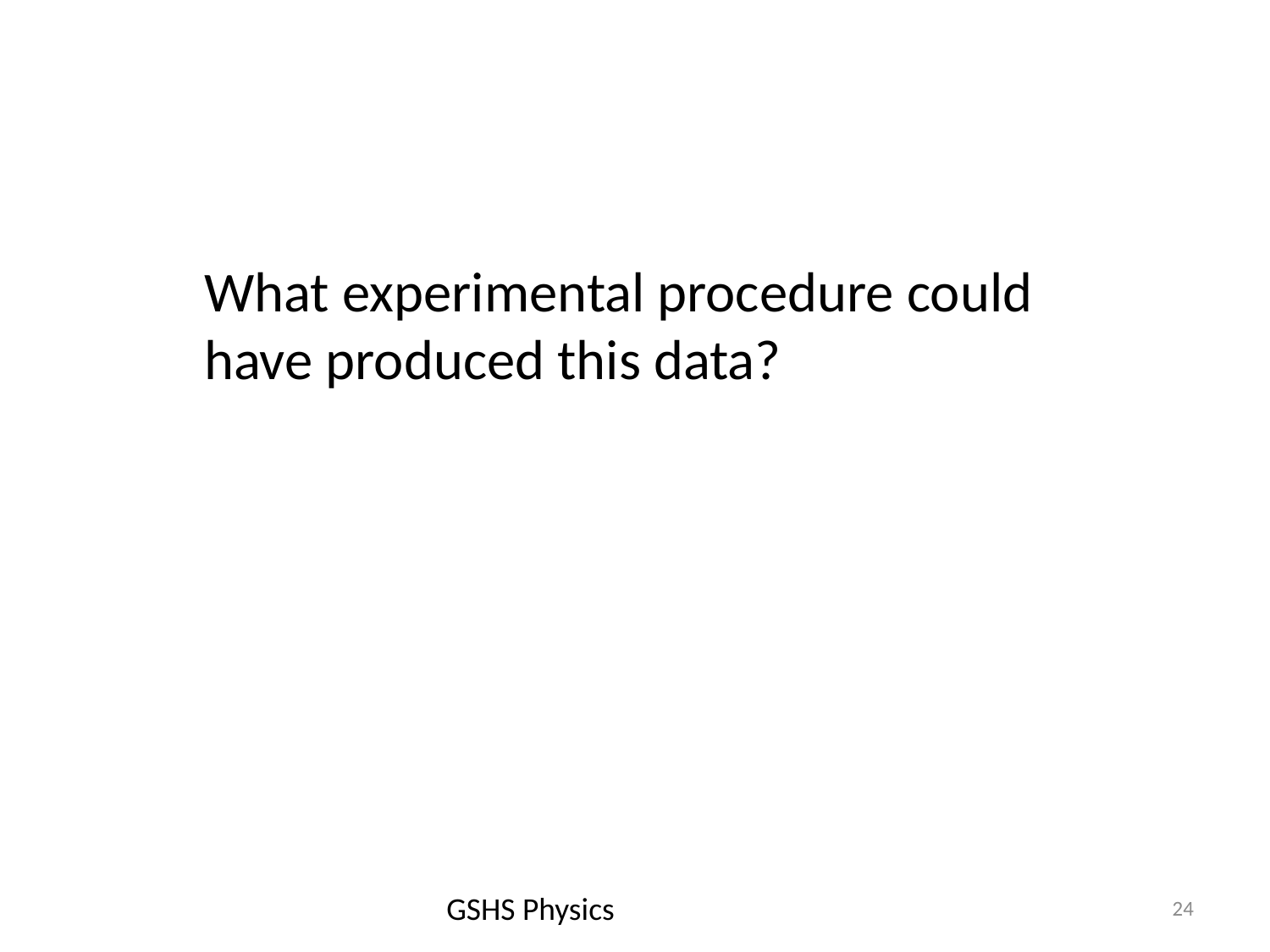

What experimental procedure could have produced this data?
GSHS Physics
24